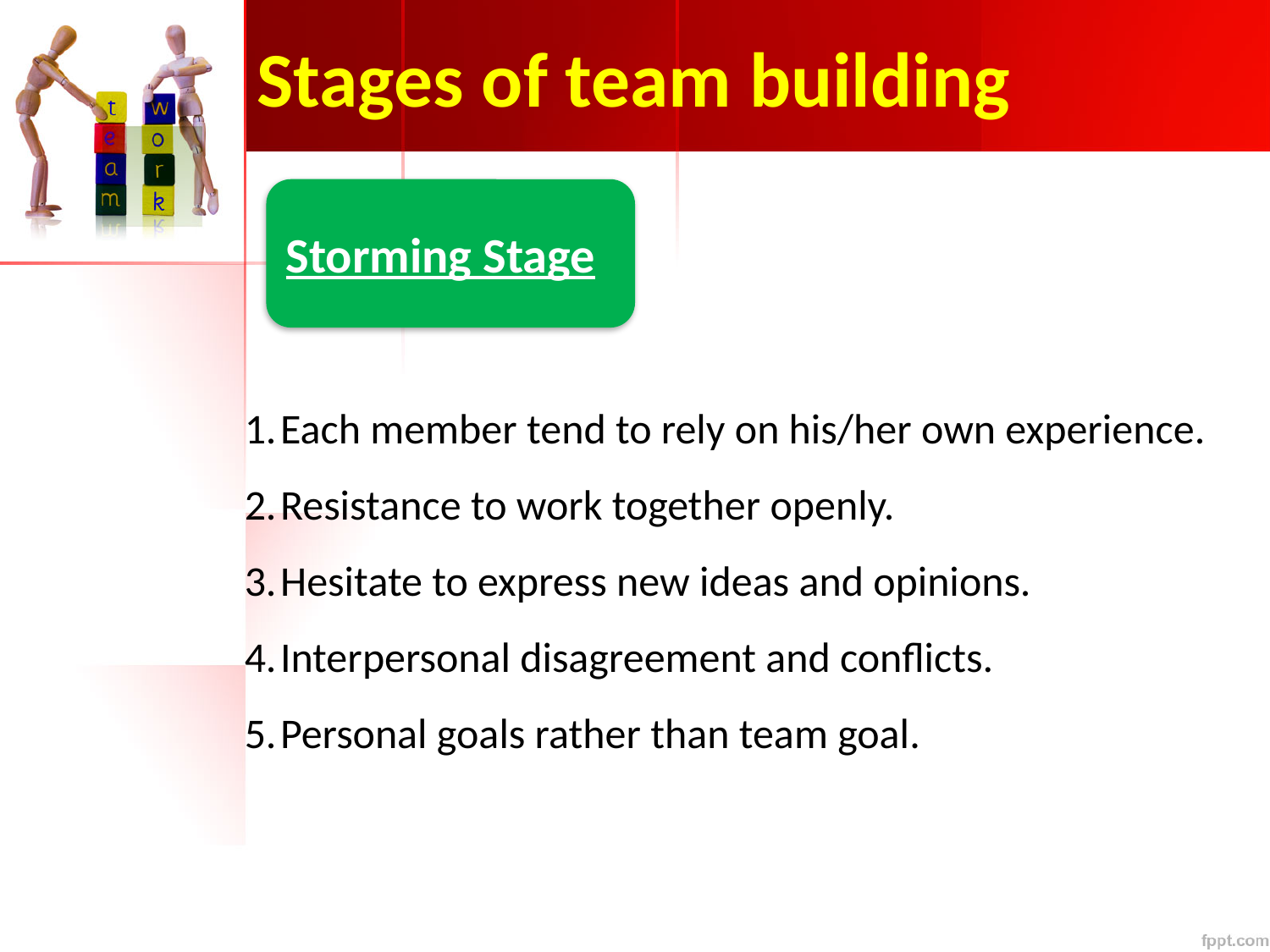

# Stages of team building
Storming Stage
Each member tend to rely on his/her own experience.
Resistance to work together openly.
Hesitate to express new ideas and opinions.
Interpersonal disagreement and conflicts.
Personal goals rather than team goal.